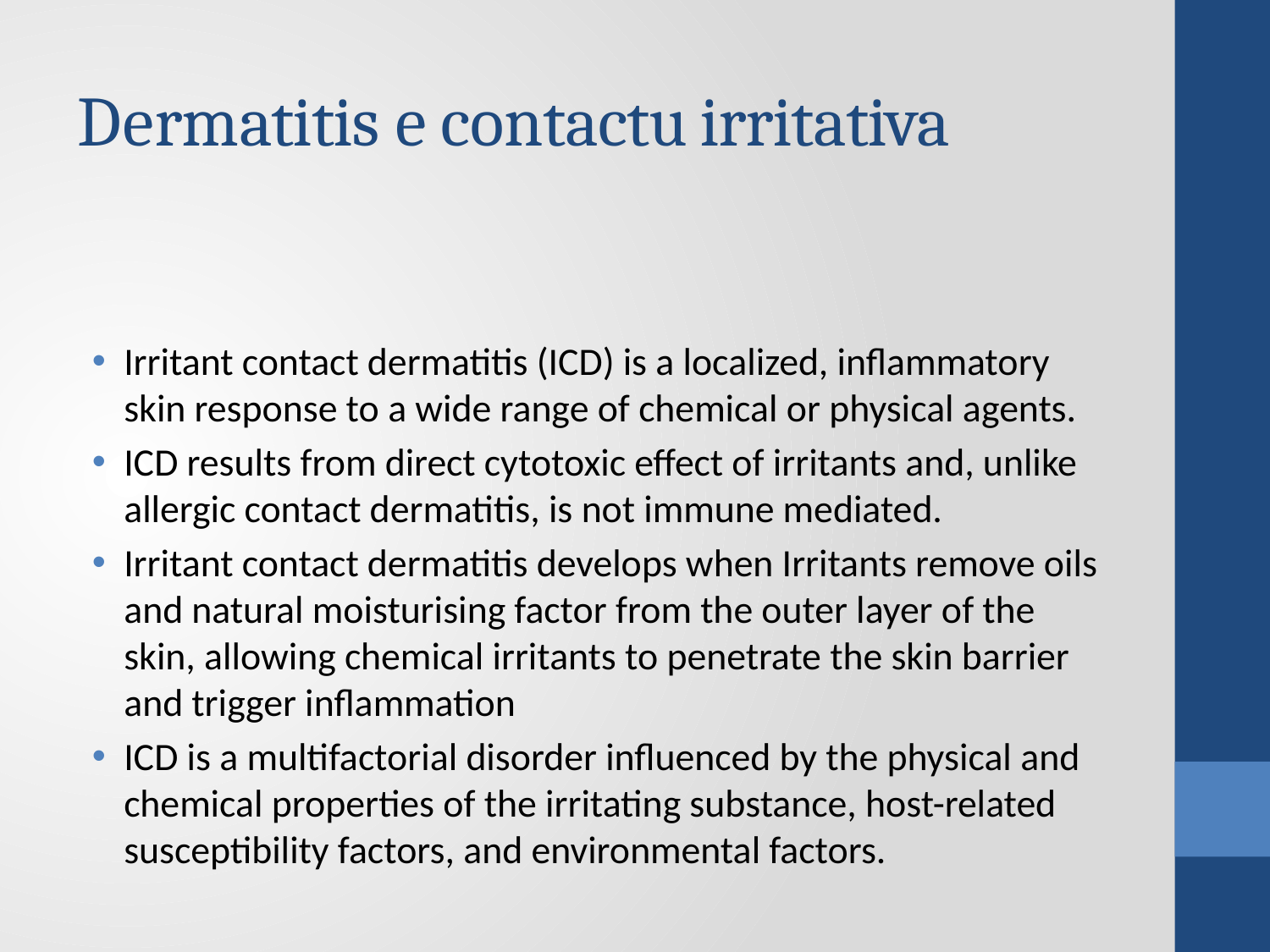

# Dermatitis e contactu irritativa

Irritant contact dermatitis (ICD) is a localized, inflammatory skin response to a wide range of chemical or physical agents.
ICD results from direct cytotoxic effect of irritants and, unlike allergic contact dermatitis, is not immune mediated.
Irritant contact dermatitis develops when Irritants remove oils and natural moisturising factor from the outer layer of the skin, allowing chemical irritants to penetrate the skin barrier and trigger inflammation
ICD is a multifactorial disorder influenced by the physical and chemical properties of the irritating substance, host-related susceptibility factors, and environmental factors.